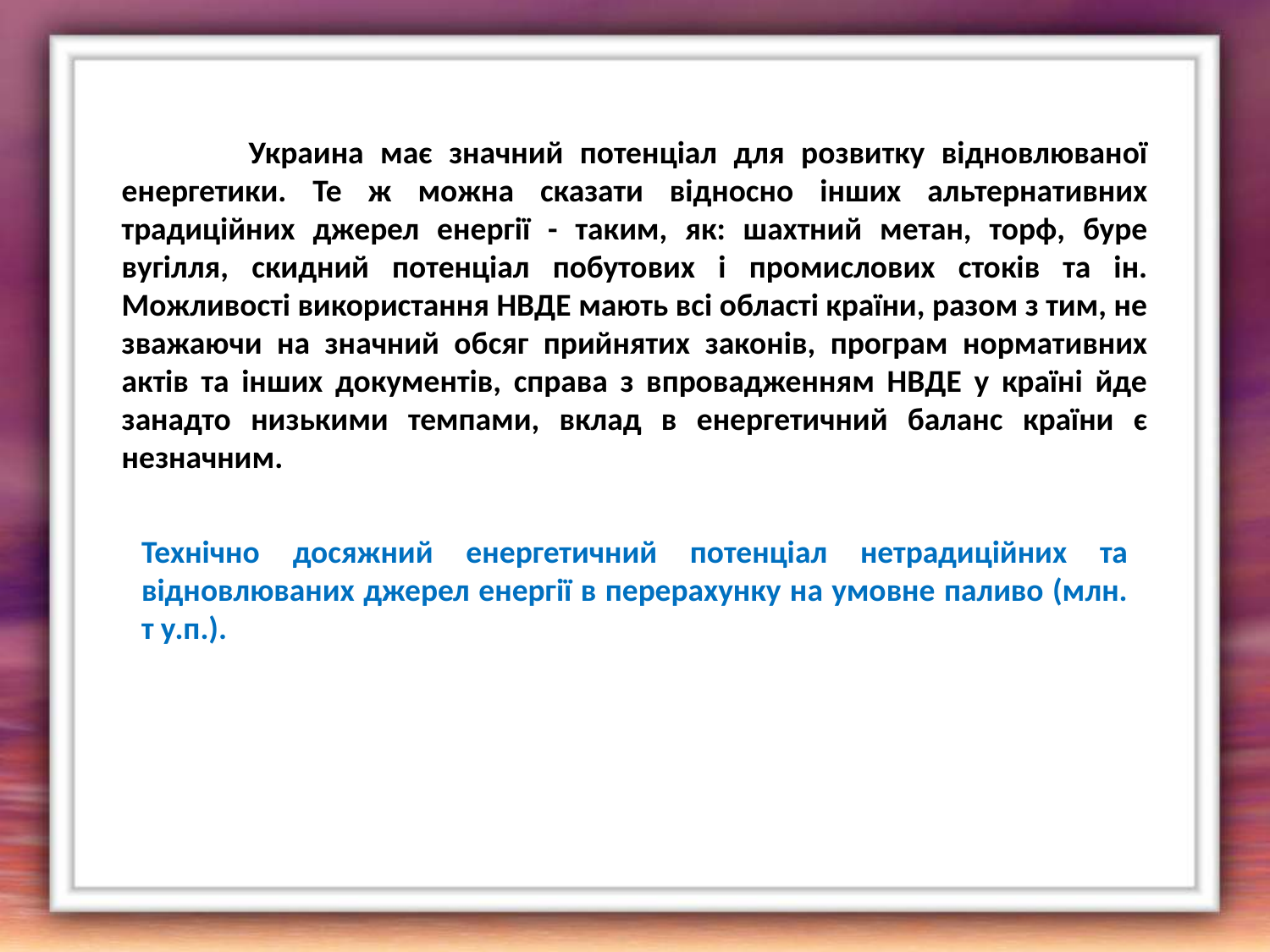

Украина має значний потенціал для розвитку відновлюваної енергетики. Те ж можна сказати відносно інших альтернативних традиційних джерел енергії - таким, як: шахтний метан, торф, буре вугілля, скидний потенціал побутових і промислових стоків та ін. Можливості використання НВДЕ мають всі області країни, разом з тим, не зважаючи на значний обсяг прийнятих законів, програм нормативних актів та інших документів, справа з впровадженням НВДЕ у країні йде занадто низькими темпами, вклад в енергетичний баланс країни є незначним.
Технічно досяжний енергетичний потенціал нетрадиційних та відновлюваних джерел енергії в перерахунку на умовне паливо (млн. т у.п.).